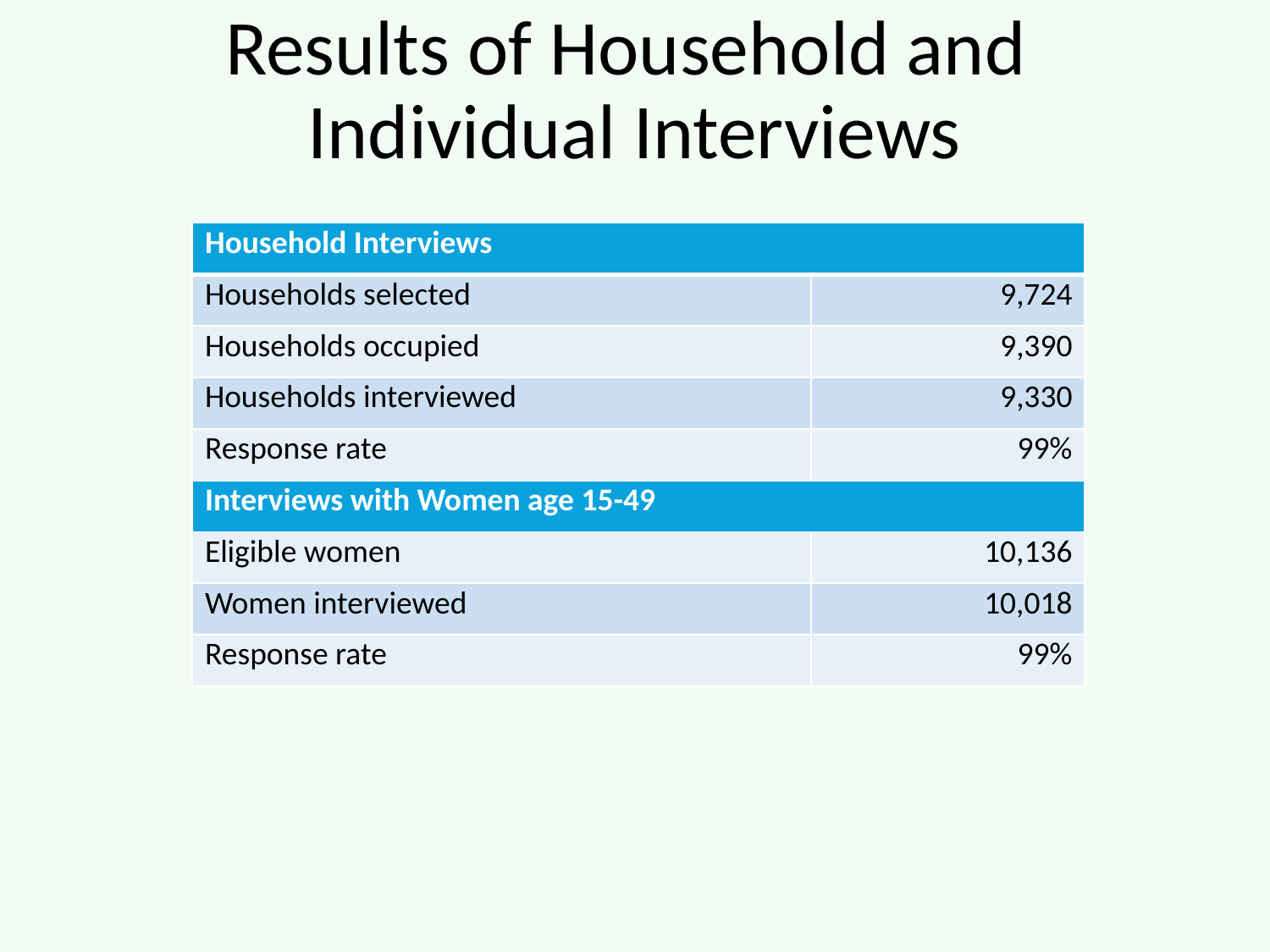

# Results of Household and Individual Interviews
| Household Interviews |  |
| --- | --- |
| Households selected | 9,724 |
| Households occupied | 9,390 |
| Households interviewed | 9,330 |
| Response rate | 99% |
| Interviews with Women age 15-49 |  |
| Eligible women | 10,136 |
| Women interviewed | 10,018 |
| Response rate | 99% |